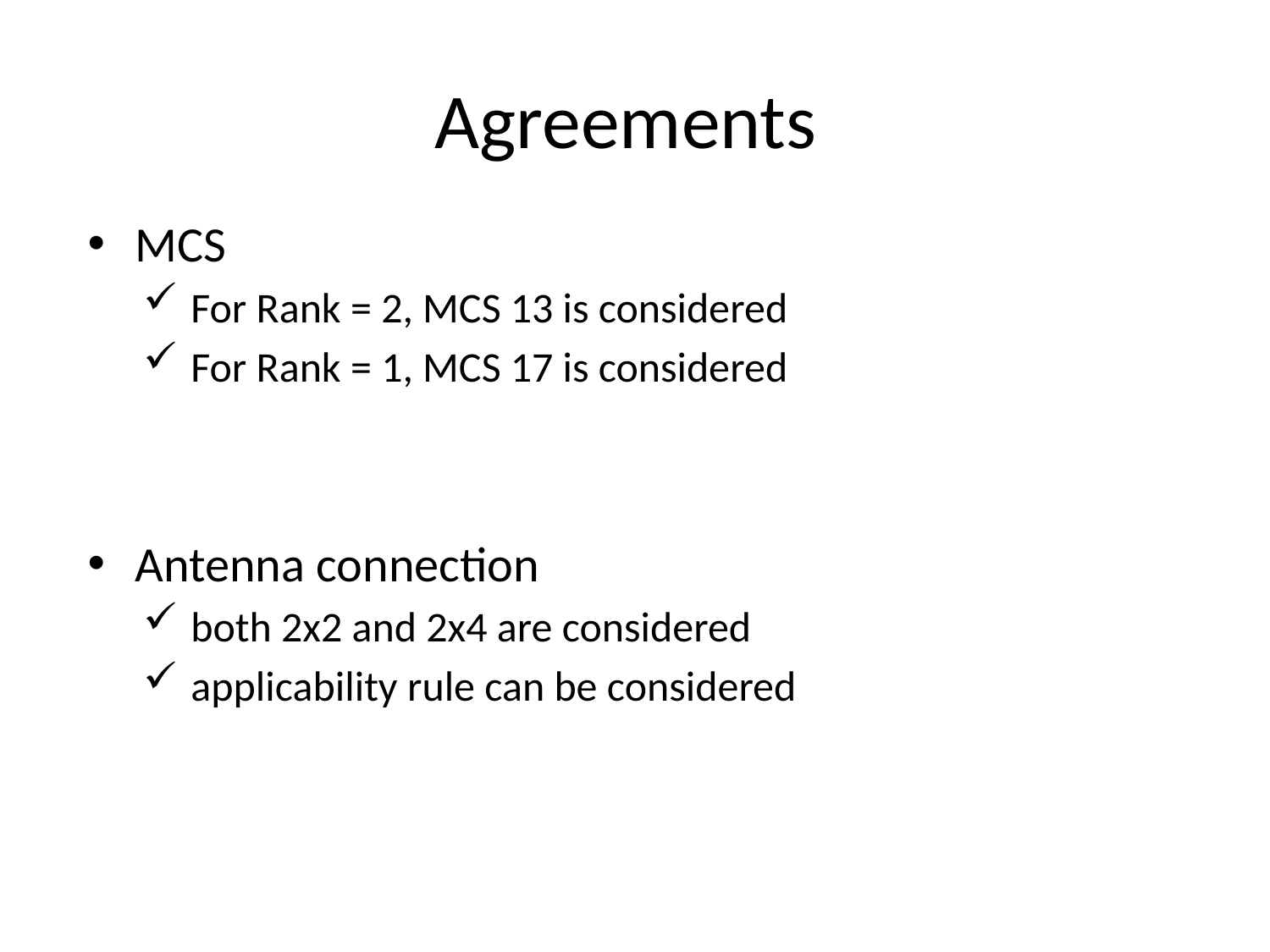

# Agreements
MCS
For Rank = 2, MCS 13 is considered
For Rank = 1, MCS 17 is considered

Antenna connection
both 2x2 and 2x4 are considered
applicability rule can be considered